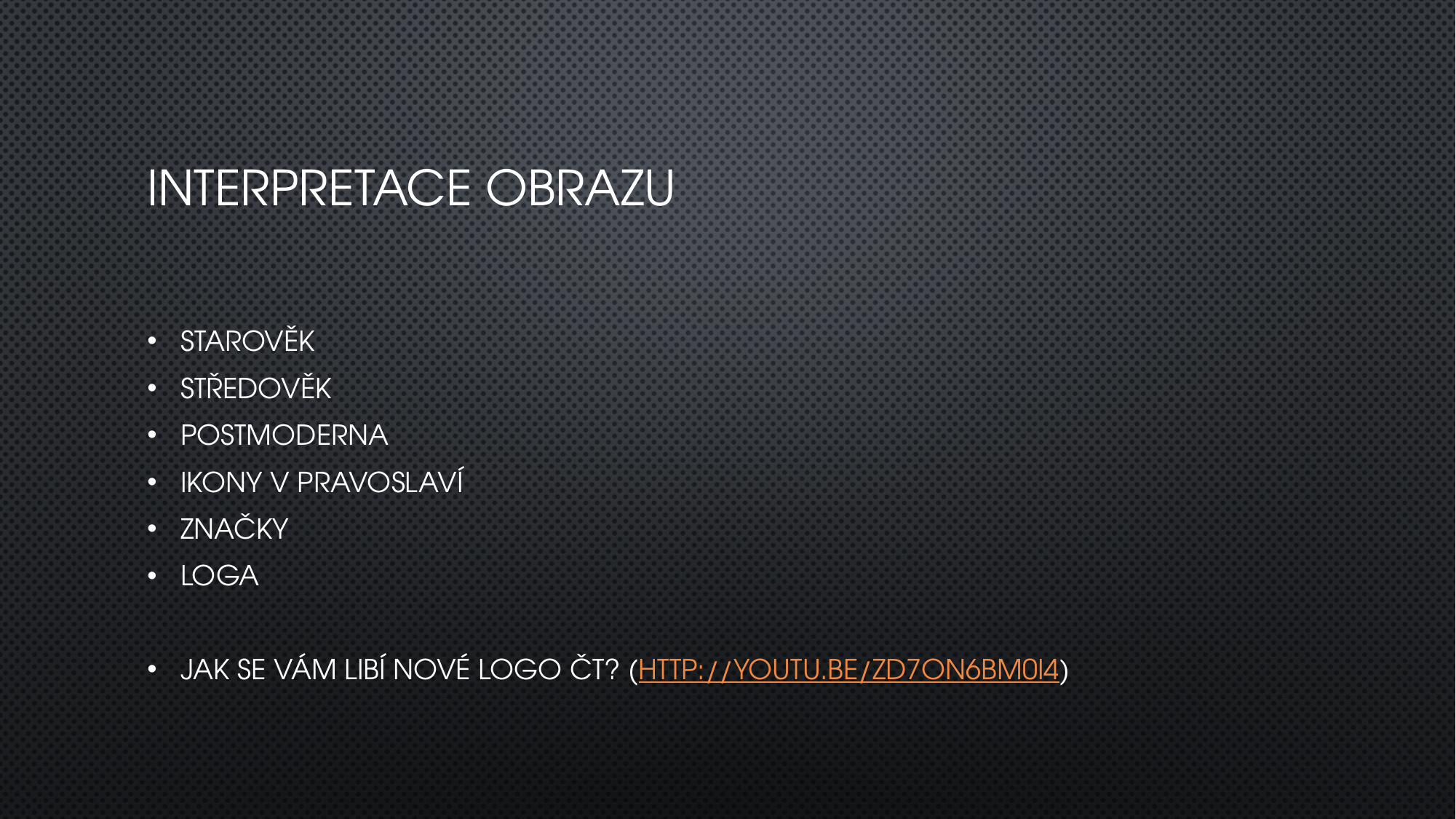

# Interpretace obrazu
Starověk
Středověk
Postmoderna
Ikony v pravoslaví
Značky
Loga

Jak se vám libí nové logo ČT? (http://youtu.be/zd7On6Bm0I4)